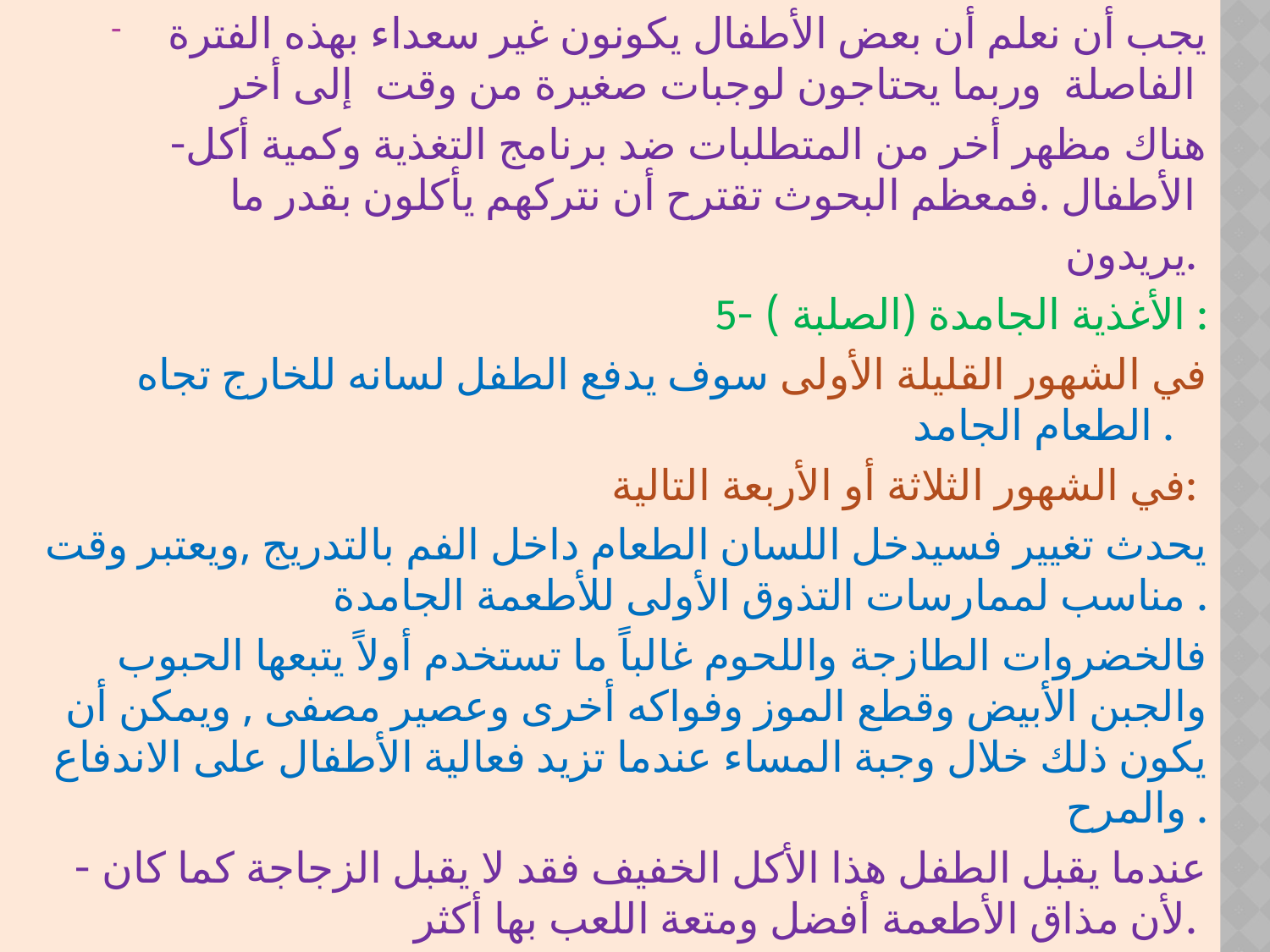

يجب أن نعلم أن بعض الأطفال يكونون غير سعداء بهذه الفترة الفاصلة  وربما يحتاجون لوجبات صغيرة من وقت  إلى أخر
-هناك مظهر أخر من المتطلبات ضد برنامج التغذية وكمية أكل الأطفال .فمعظم البحوث تقترح أن نتركهم يأكلون بقدر ما
يريدون.
5- الأغذية الجامدة (الصلبة ) :
في الشهور القليلة الأولى سوف يدفع الطفل لسانه للخارج تجاه الطعام الجامد .
في الشهور الثلاثة أو الأربعة التالية:
يحدث تغيير فسيدخل اللسان الطعام داخل الفم بالتدريج ,ويعتبر وقت مناسب لممارسات التذوق الأولى للأطعمة الجامدة .
فالخضروات الطازجة واللحوم غالباً ما تستخدم أولاً يتبعها الحبوب والجبن الأبيض وقطع الموز وفواكه أخرى وعصير مصفى , ويمكن أن يكون ذلك خلال وجبة المساء عندما تزيد فعالية الأطفال على الاندفاع والمرح .
- عندما يقبل الطفل هذا الأكل الخفيف فقد لا يقبل الزجاجة كما كان لأن مذاق الأطعمة أفضل ومتعة اللعب بها أكثر.